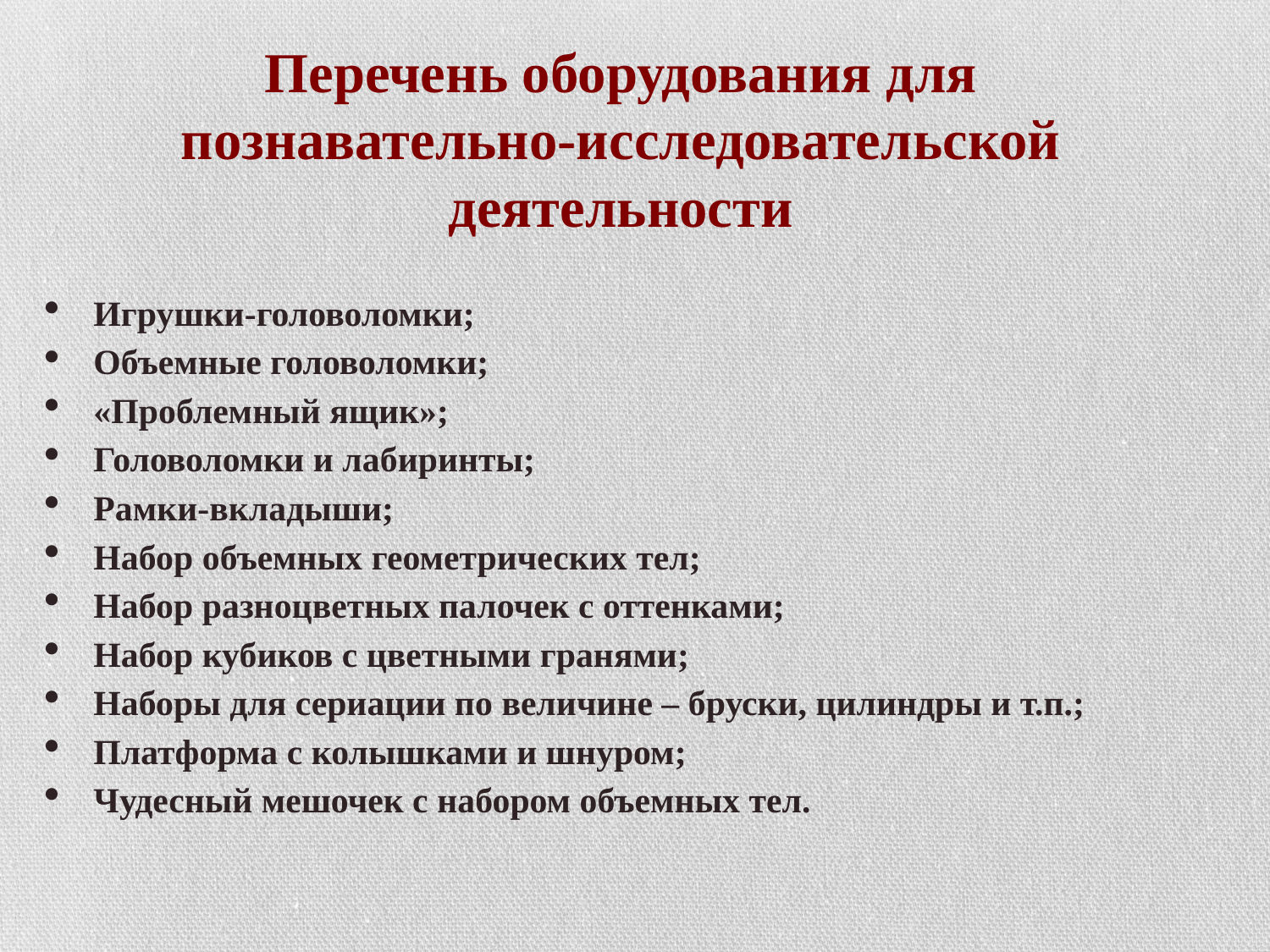

Перечень оборудования для познавательно-исследовательской деятельности
Игрушки-головоломки;
Объемные головоломки;
«Проблемный ящик»;
Головоломки и лабиринты;
Рамки-вкладыши;
Набор объемных геометрических тел;
Набор разноцветных палочек с оттенками;
Набор кубиков с цветными гранями;
Наборы для сериации по величине – бруски, цилиндры и т.п.;
Платформа с колышками и шнуром;
Чудесный мешочек с набором объемных тел.